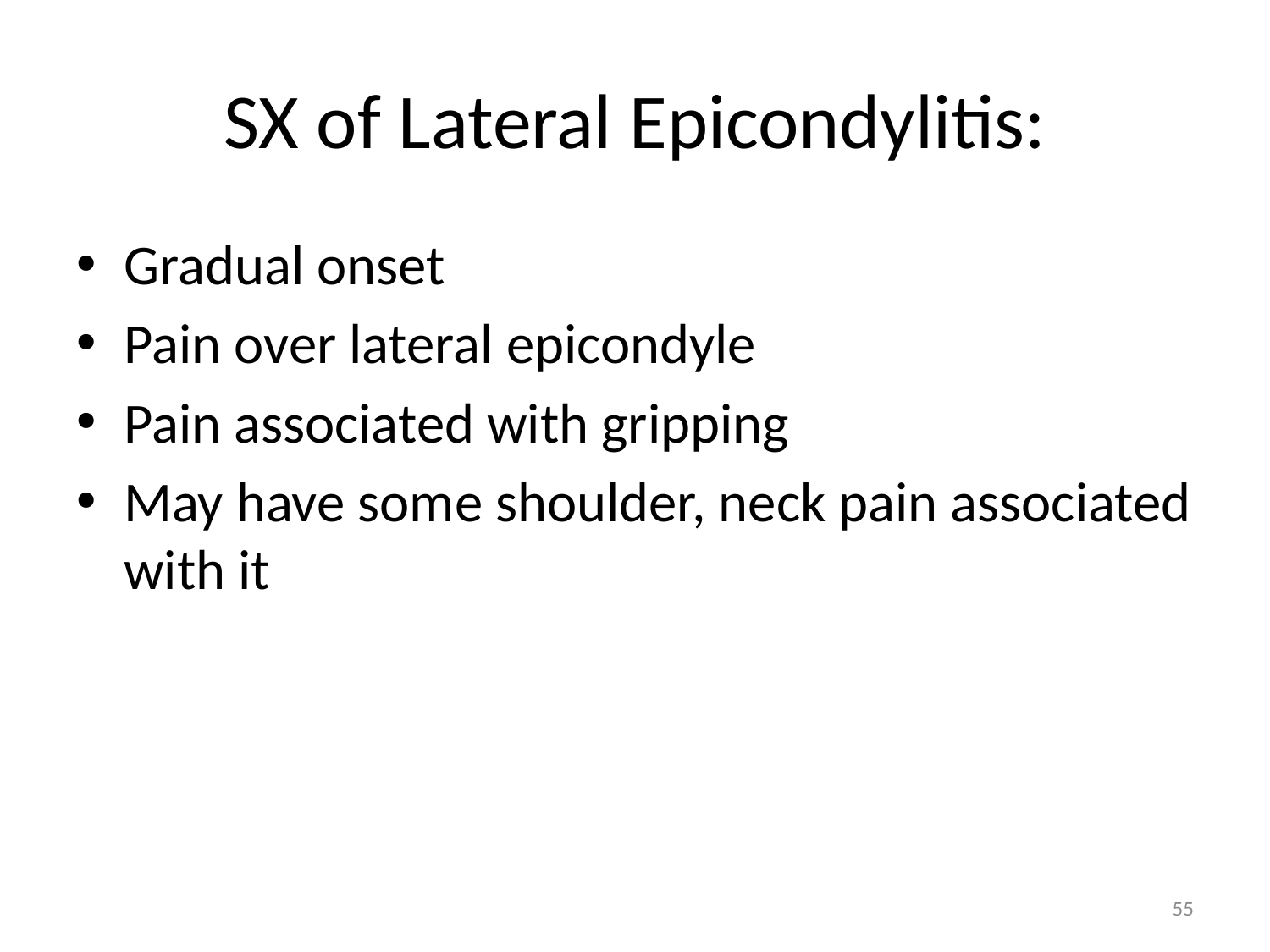

# SX of Lateral Epicondylitis:
Gradual onset
Pain over lateral epicondyle
Pain associated with gripping
May have some shoulder, neck pain associated with it
55